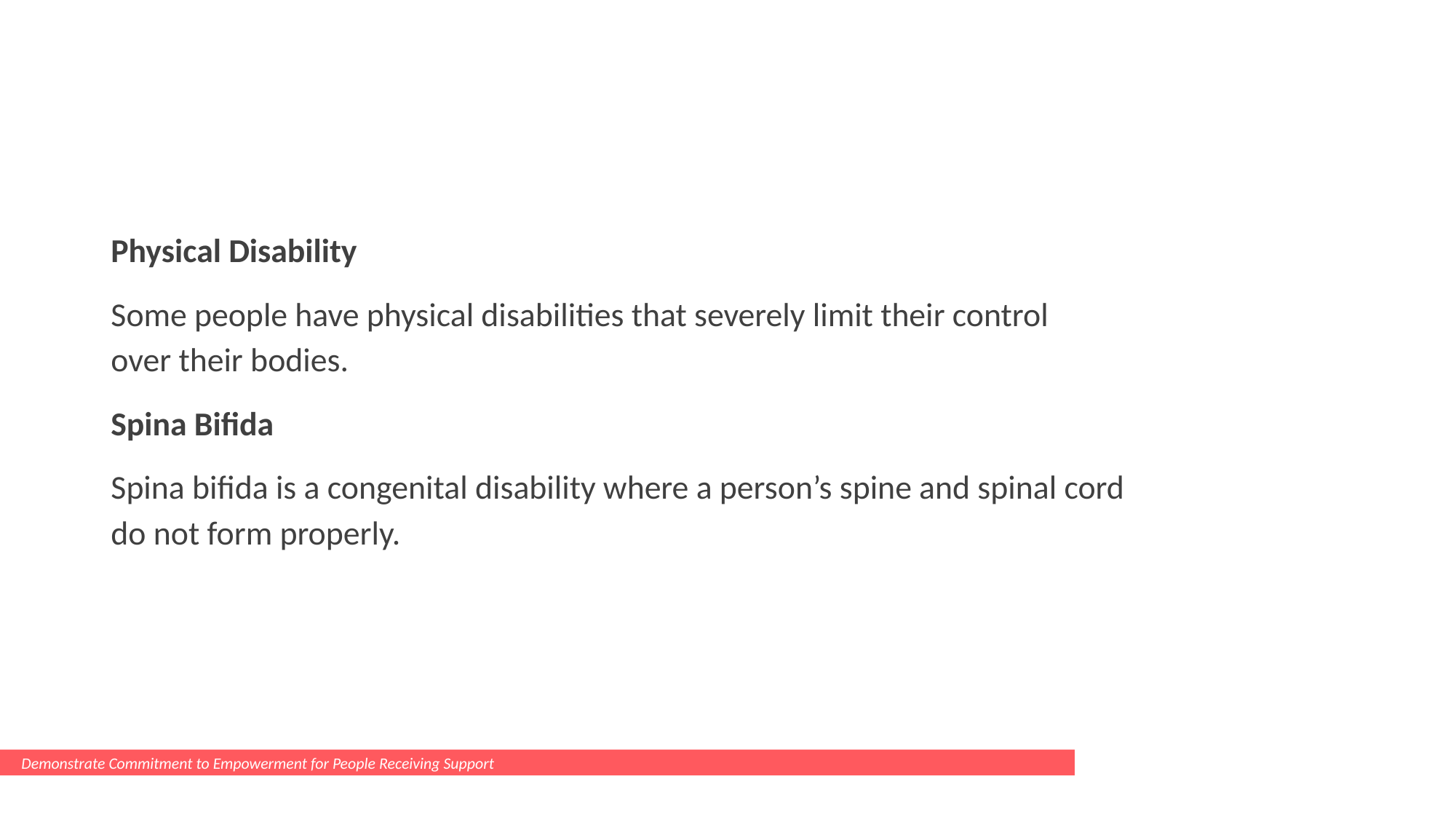

#
Physical Disability
Some people have physical disabilities that severely limit their control
over their bodies.
Spina Bifida
Spina bifida is a congenital disability where a person’s spine and spinal cord
do not form properly.
Demonstrate Commitment to Empowerment for People Receiving Support